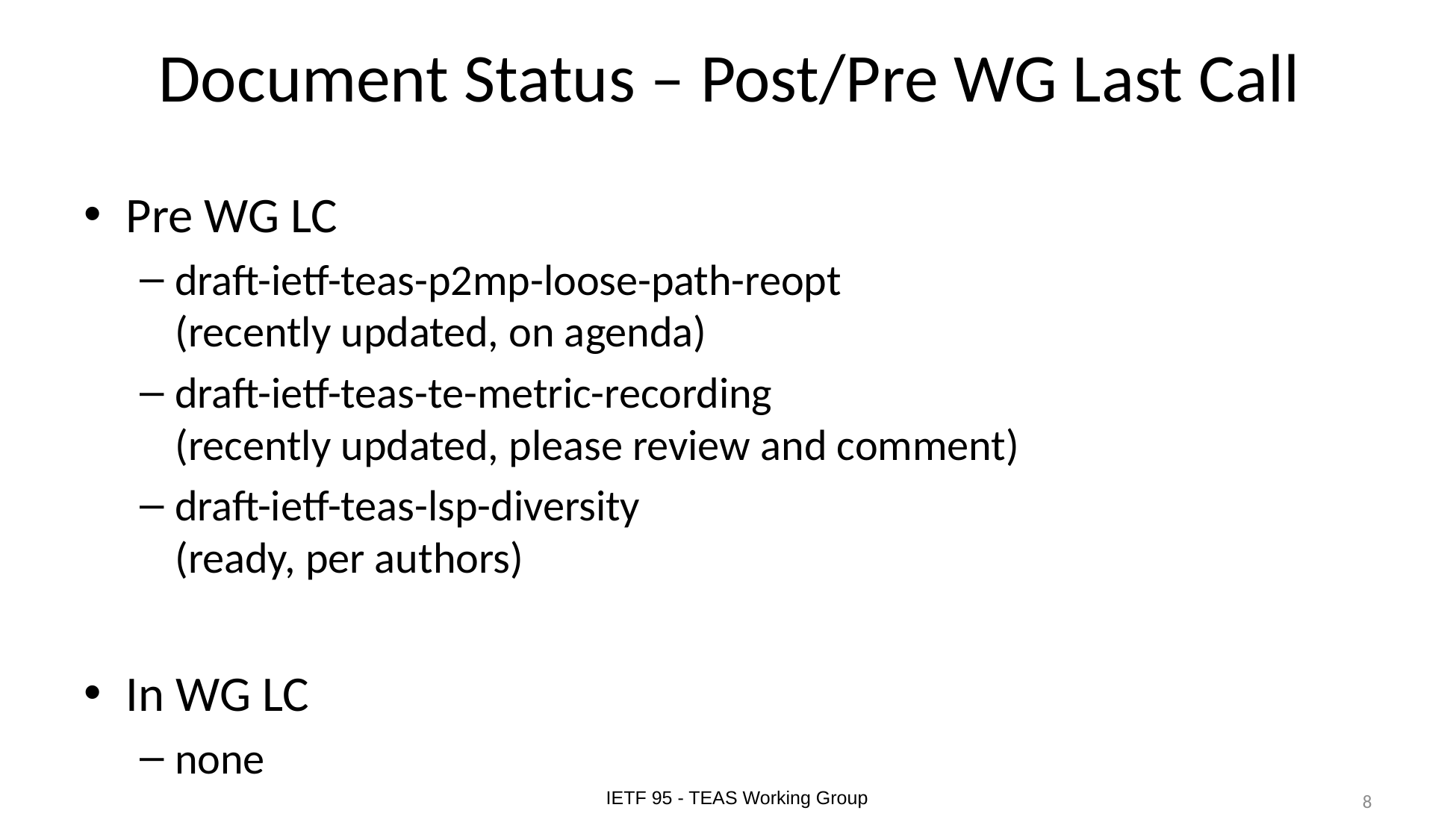

# Document Status – Post/Pre WG Last Call
Pre WG LC
draft-ietf-teas-p2mp-loose-path-reopt
(recently updated, on agenda)
draft-ietf-teas-te-metric-recording
(recently updated, please review and comment)
draft-ietf-teas-lsp-diversity
(ready, per authors)

In WG LC
none

IETF 95 - TEAS Working Group
8